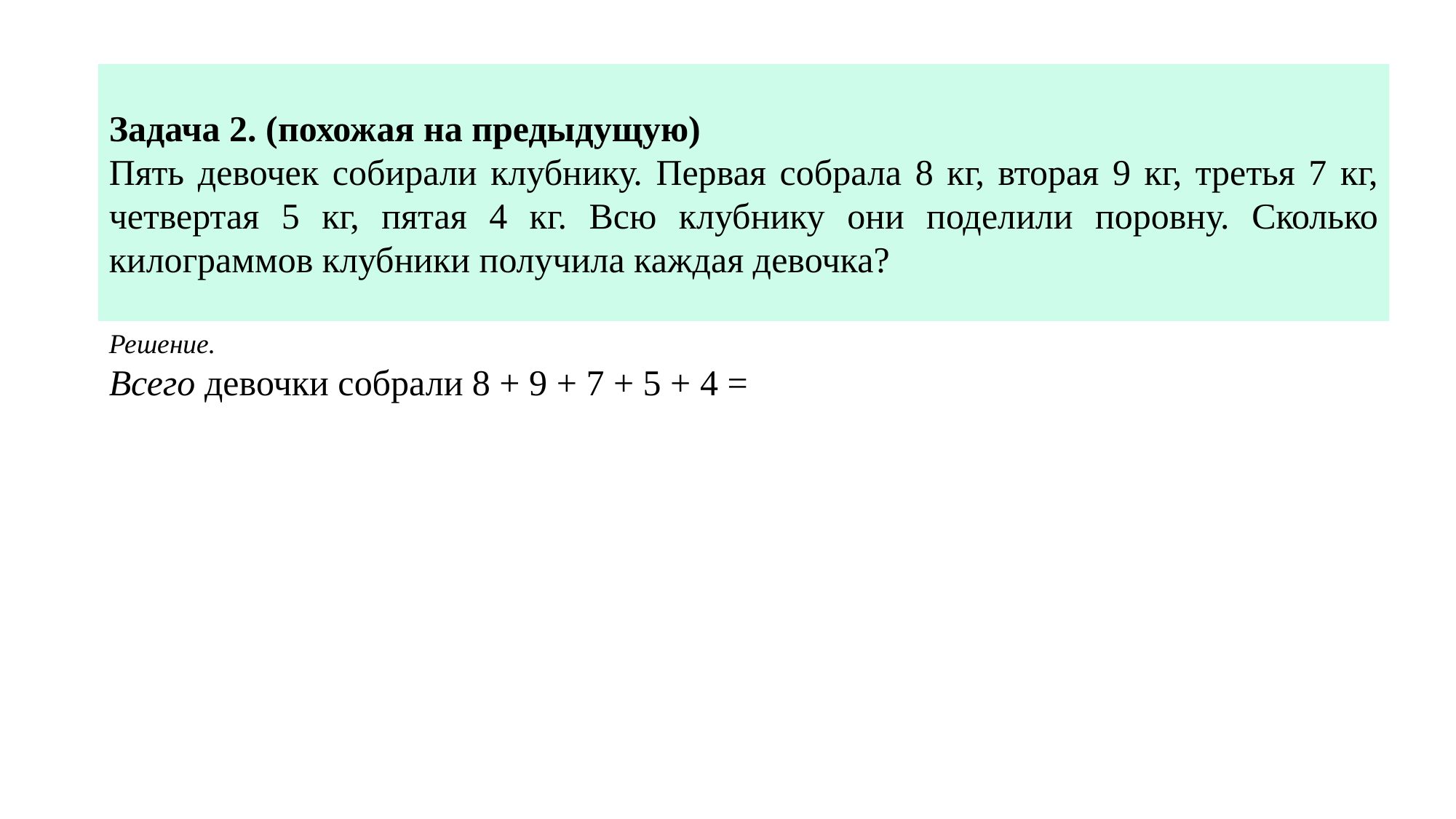

Задача 2. (похожая на предыдущую)
Пять девочек собирали клубнику. Первая собрала 8 кг, вторая 9 кг, третья 7 кг, четвертая 5 кг, пятая 4 кг. Всю клубнику они поделили поровну. Сколько килограммов клубники получила каждая девочка?
Решение.
Всего девочки собрали 8 + 9 + 7 + 5 + 4 =